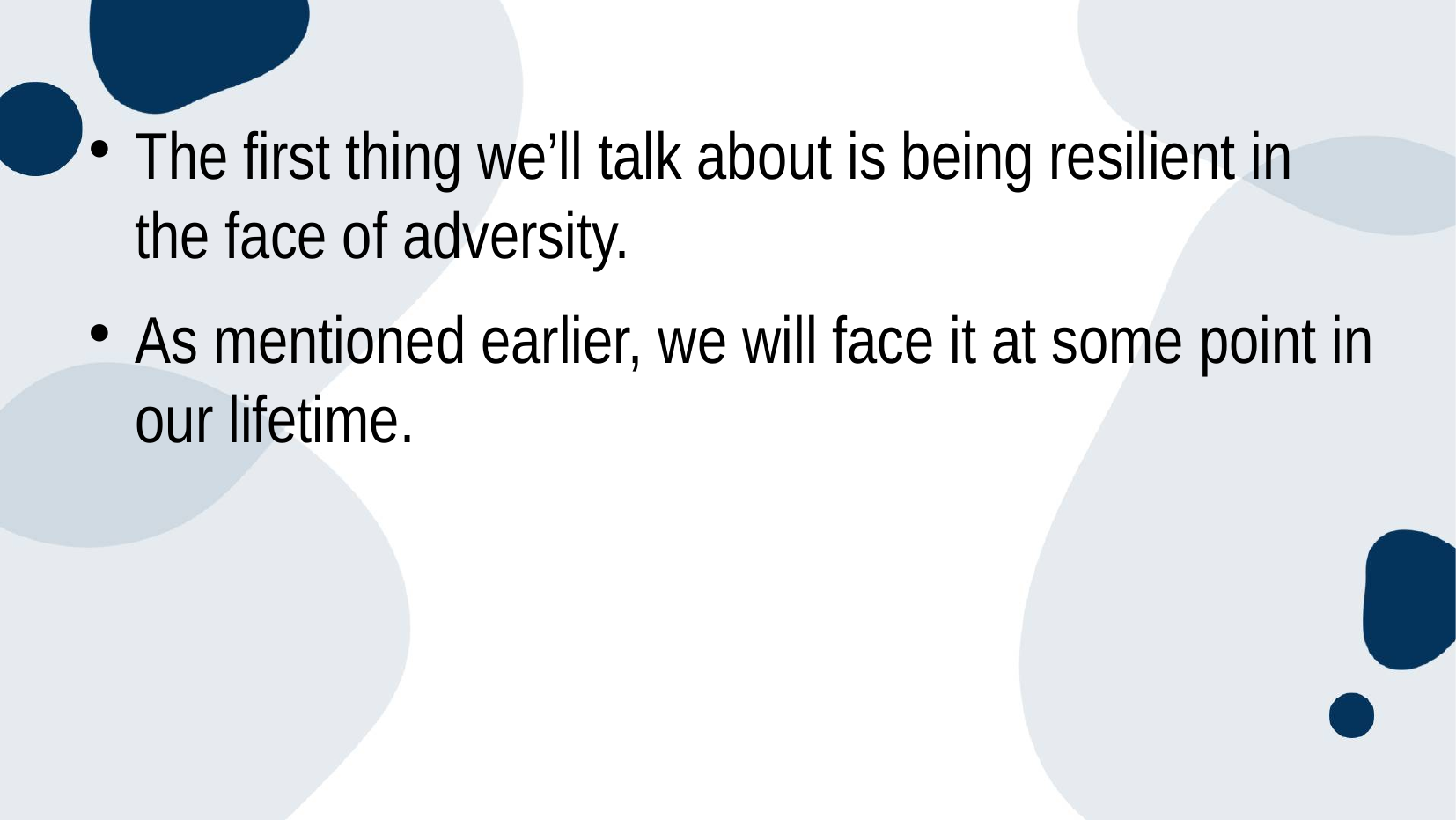

# The first thing we’ll talk about is being resilient in the face of adversity.
As mentioned earlier, we will face it at some point in our lifetime.